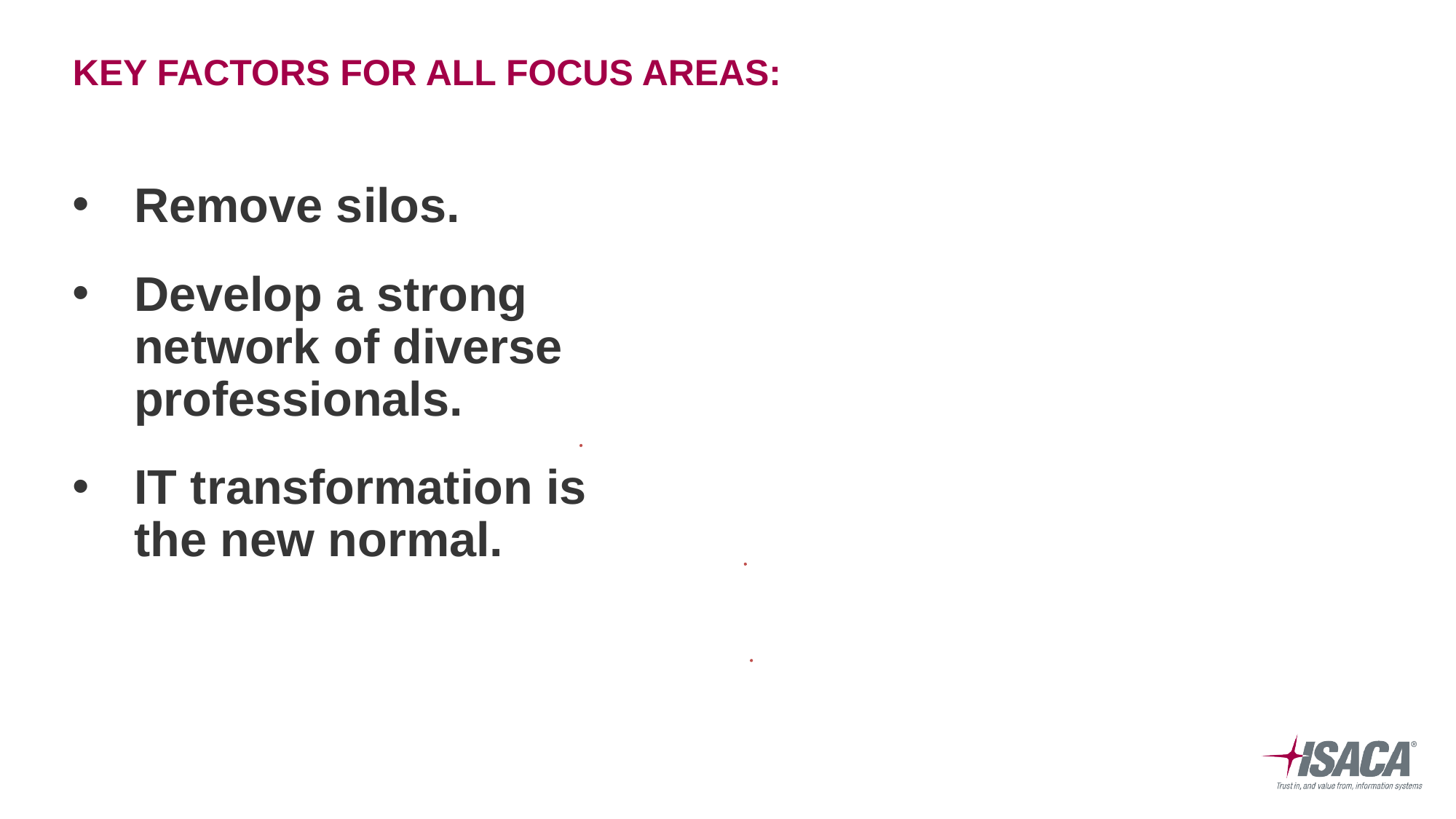

# Key factors for all focus areas:
Governance
Remove silos.
Develop a strong network of diverse professionals.
IT transformation is the new normal.